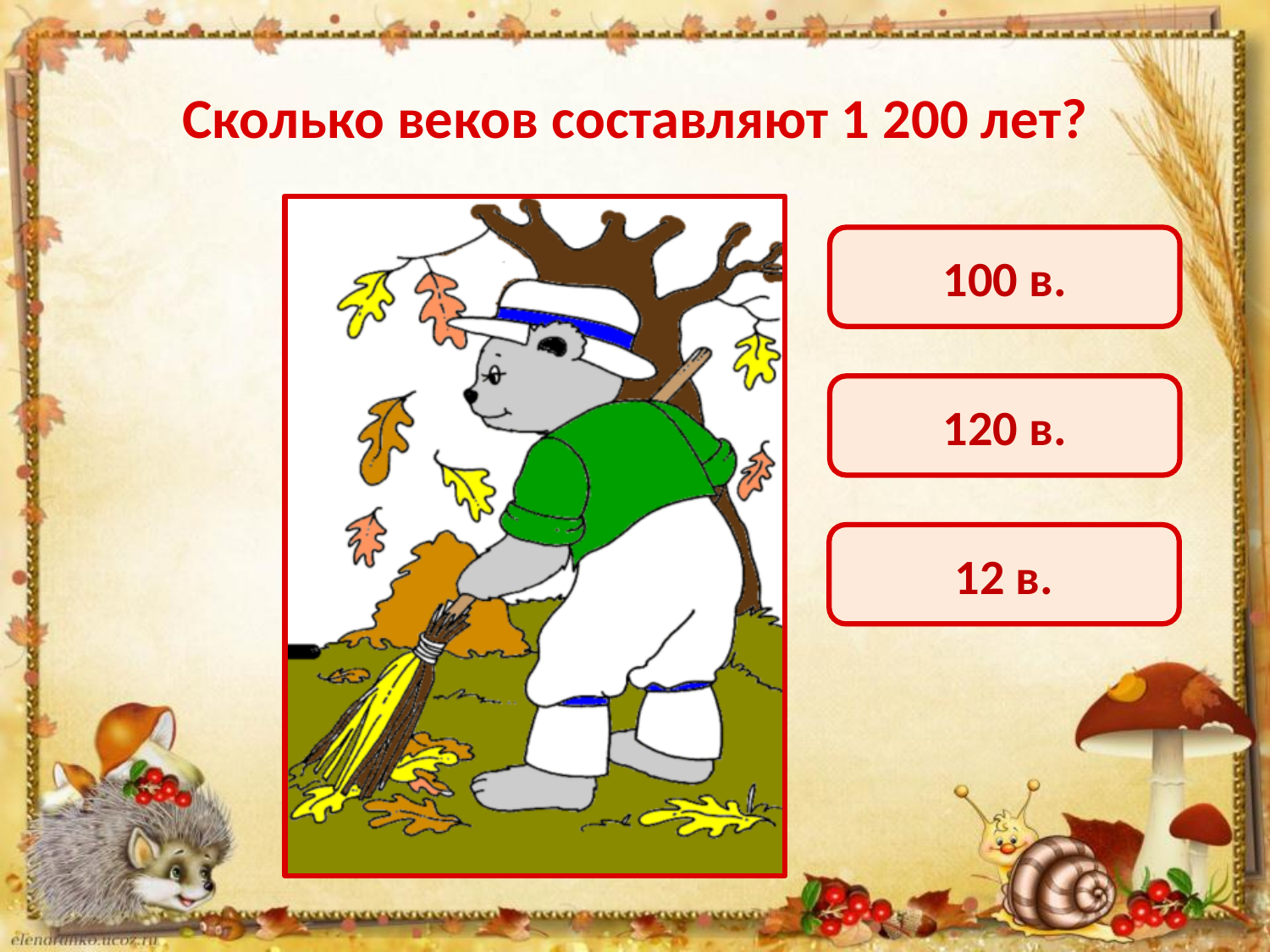

# Сколько веков составляют 1 200 лет?

100 в.
120 в.
12 в.